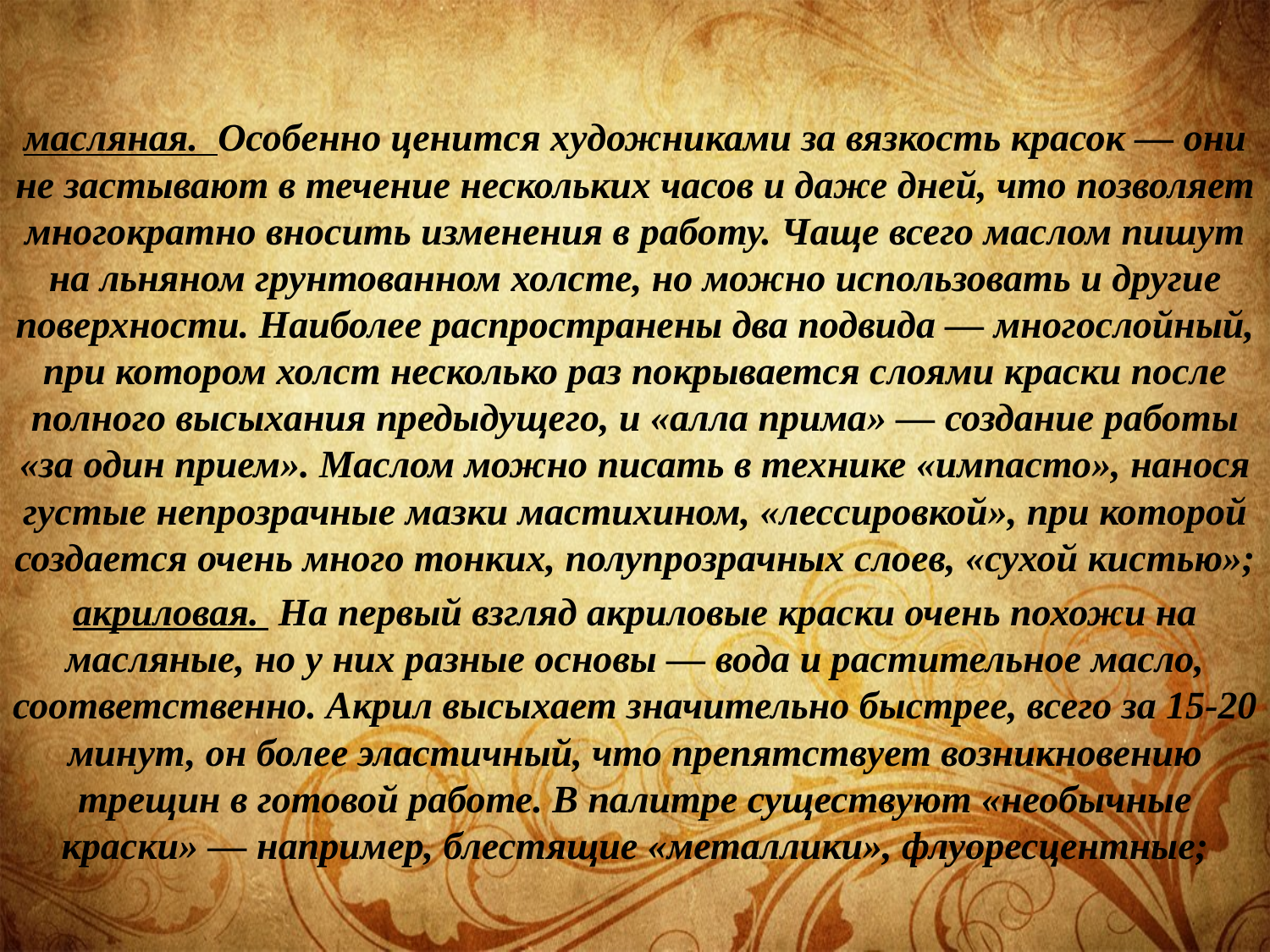

масляная.  Особенно ценится художниками за вязкость красок — они не застывают в течение нескольких часов и даже дней, что позволяет многократно вносить изменения в работу. Чаще всего маслом пишут на льняном грунтованном холсте, но можно использовать и другие поверхности. Наиболее распространены два подвида — многослойный, при котором холст несколько раз покрывается слоями краски после полного высыхания предыдущего, и «алла прима» — создание работы «за один прием». Маслом можно писать в технике «импасто», нанося густые непрозрачные мазки мастихином, «лессировкой», при которой создается очень много тонких, полупрозрачных слоев, «сухой кистью»;
акриловая.  На первый взгляд акриловые краски очень похожи на масляные, но у них разные основы — вода и растительное масло, соответственно. Акрил высыхает значительно быстрее, всего за 15-20 минут, он более эластичный, что препятствует возникновению трещин в готовой работе. В палитре существуют «необычные краски» — например, блестящие «металлики», флуоресцентные;